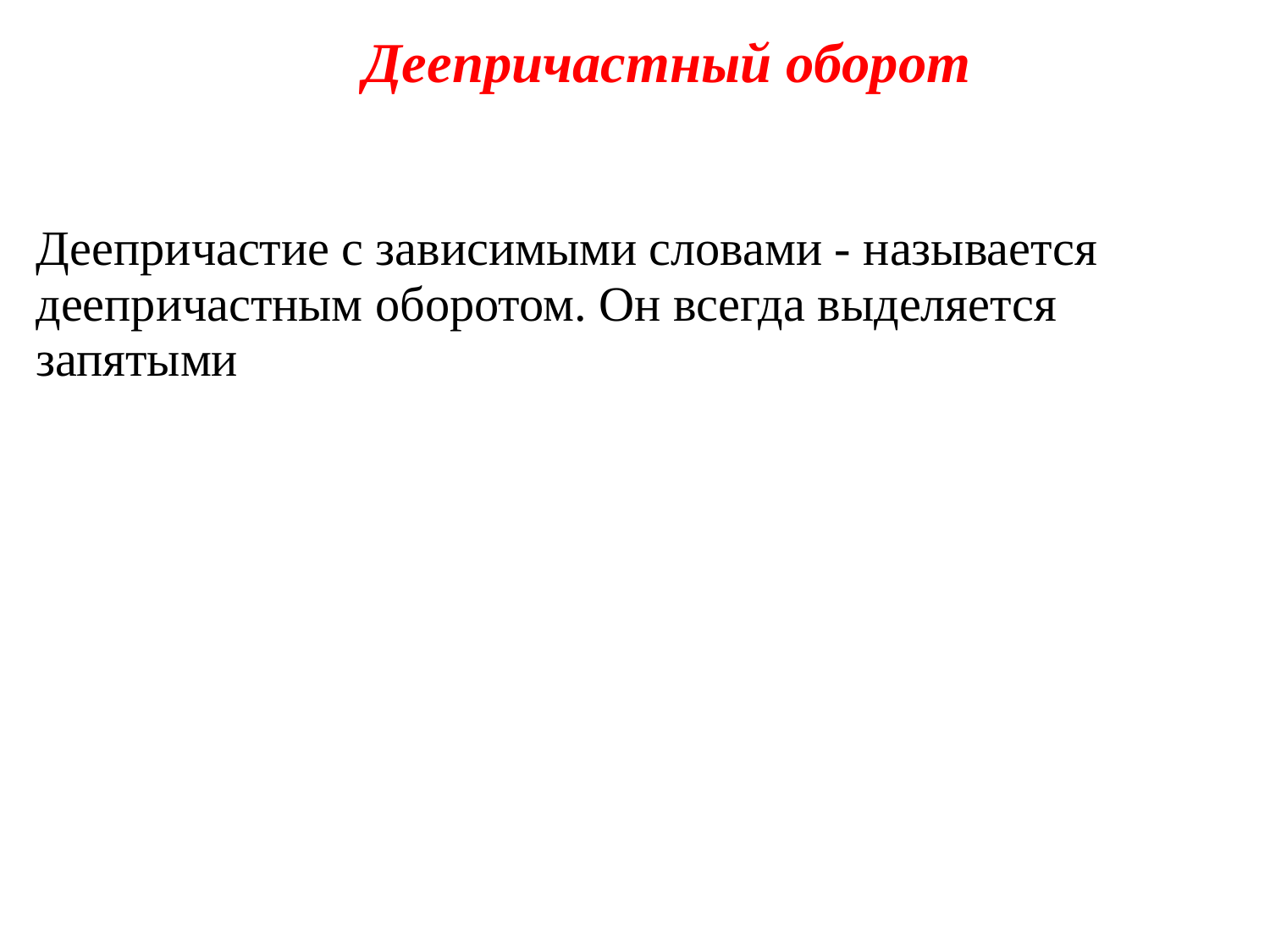

Деепричастный оборот
Деепричастие с зависимыми словами - называется деепричастным оборотом. Он всегда выделяется запятыми